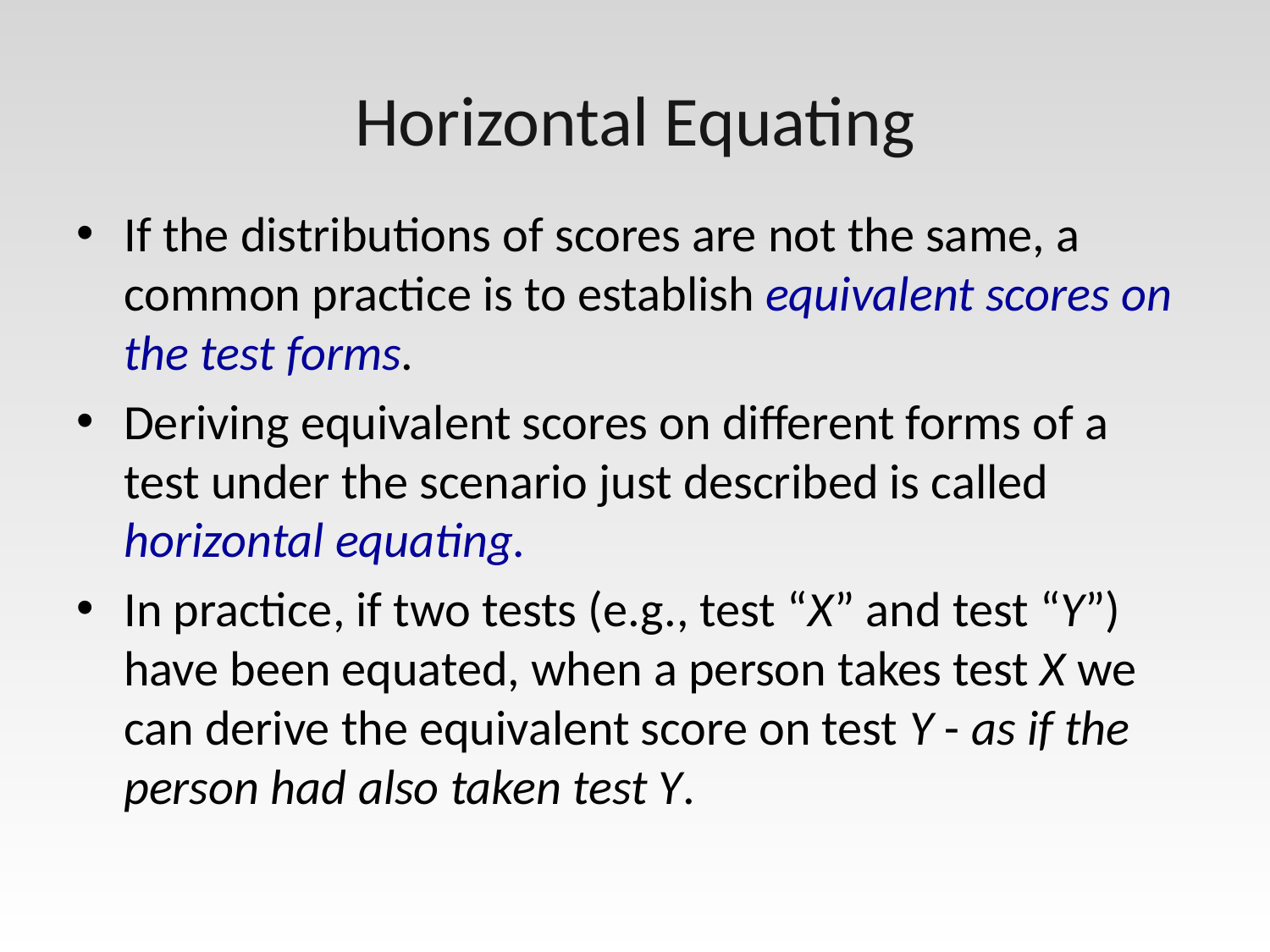

# Horizontal Equating
If the distributions of scores are not the same, a common practice is to establish equivalent scores on the test forms.
Deriving equivalent scores on different forms of a test under the scenario just described is called horizontal equating.
In practice, if two tests (e.g., test “X” and test “Y”) have been equated, when a person takes test X we can derive the equivalent score on test Y - as if the person had also taken test Y.